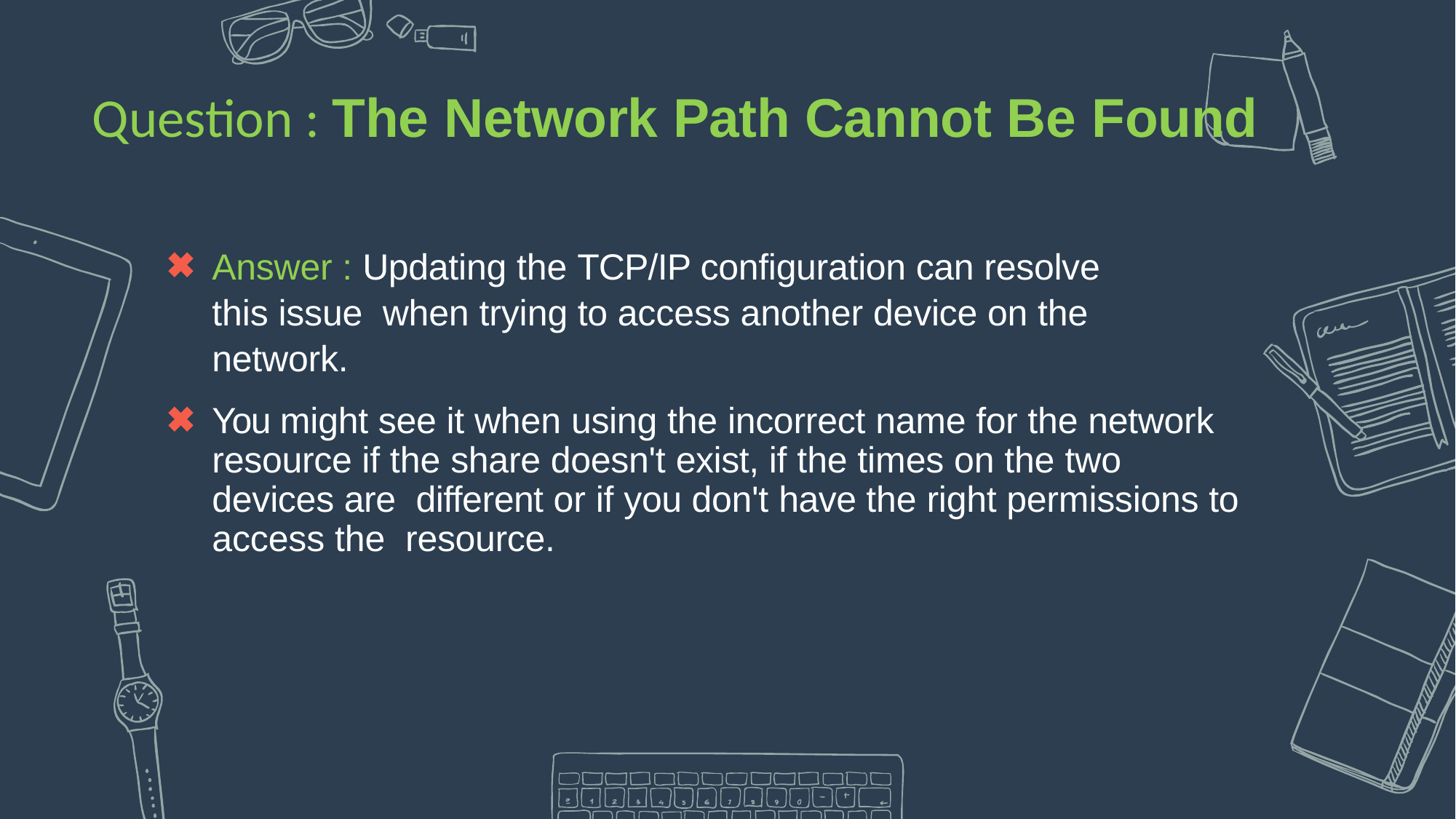

Question : The Network Path Cannot Be Found
Answer : Updating the TCP/IP configuration can resolve this issue  when trying to access another device on the network.
You might see it when using the incorrect name for the network  resource if the share doesn't exist, if the times on the two devices are  different or if you don't have the right permissions to access the  resource.